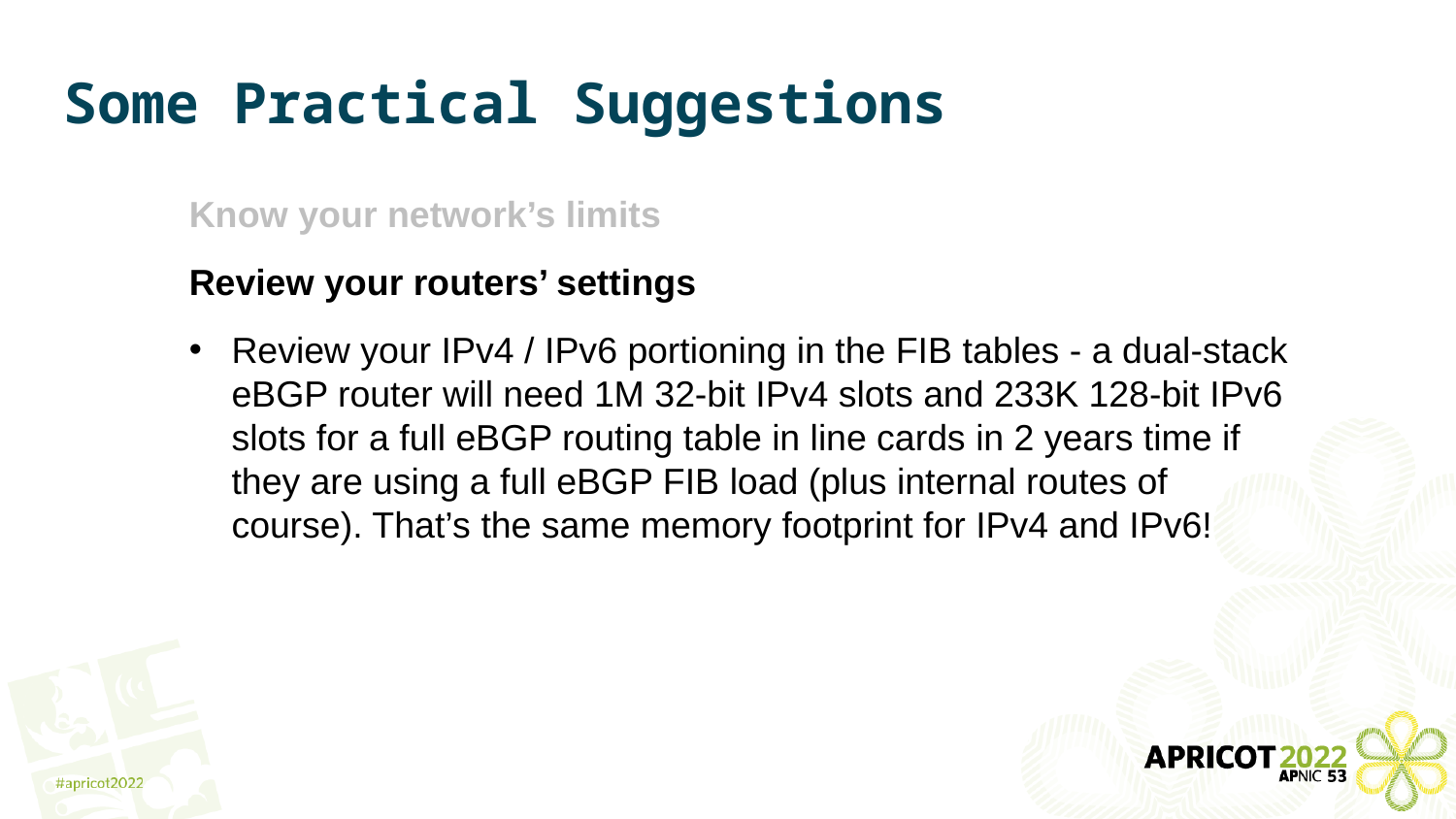

# Some Practical Suggestions
Know your network’s limits
Review your routers’ settings
Review your IPv4 / IPv6 portioning in the FIB tables - a dual-stack eBGP router will need 1M 32-bit IPv4 slots and 233K 128-bit IPv6 slots for a full eBGP routing table in line cards in 2 years time if they are using a full eBGP FIB load (plus internal routes of course). That’s the same memory footprint for IPv4 and IPv6!